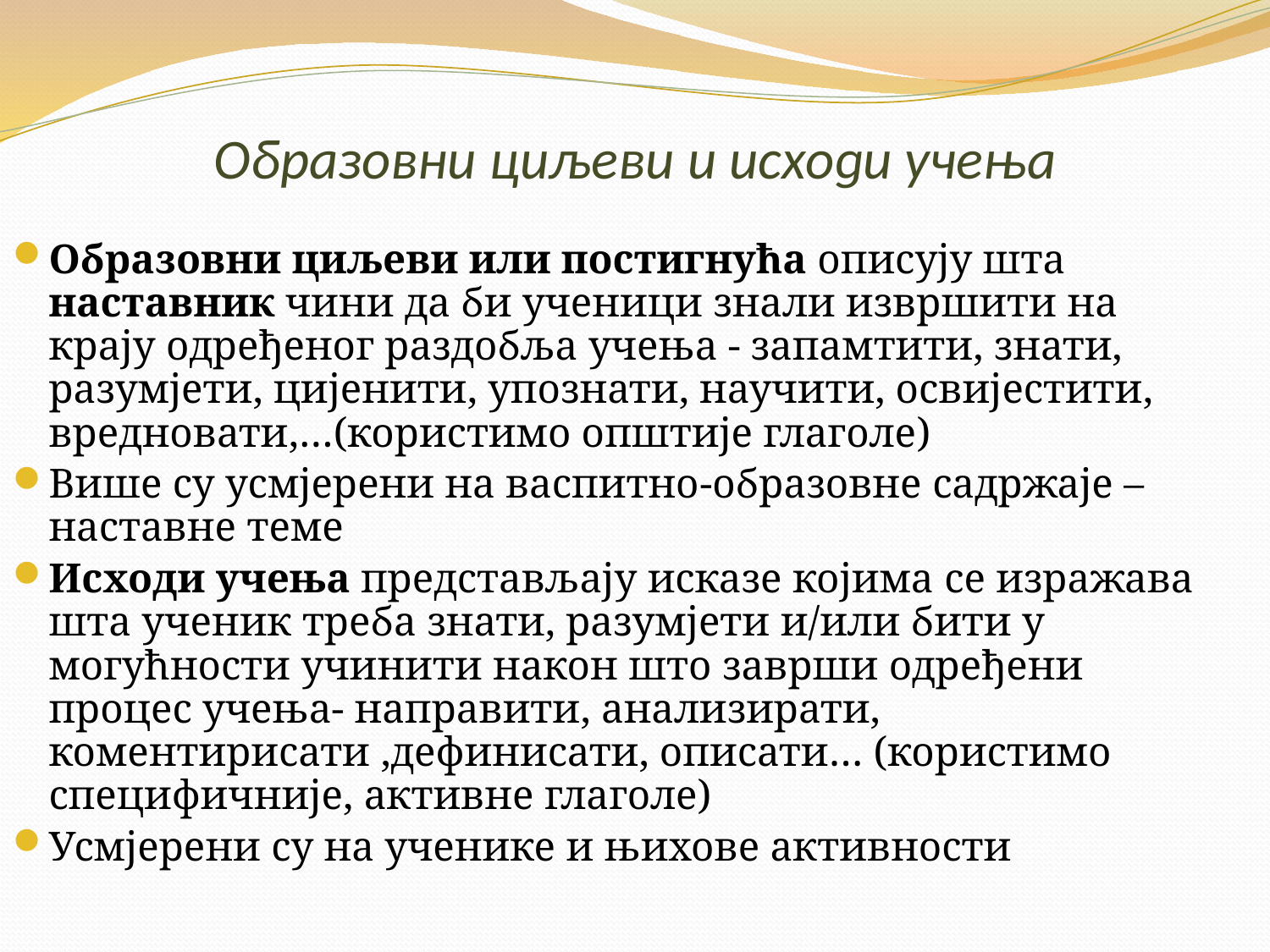

# Образовни циљеви и исходи учења
Образовни циљеви или постигнућа описују штa наставник чини да би ученици знали извршити на крају одређеног раздобља учења - запамтити, знати, разумјети, цијенити, упознати, научити, освијестити, вредновати,…(користимо општије глаголе)
Више су усмјерени на васпитно-образовне садржаје – наставне теме
Исходи учења представљају исказе којима се изражава шта ученик треба знати, разумјети и/или бити у могућности учинити након што заврши одређени процес учења- направити, анализирати, коментирисати ,дефинисати, описати… (користимо специфичније, активне глаголе)
Усмјерени су на ученике и њихове активности